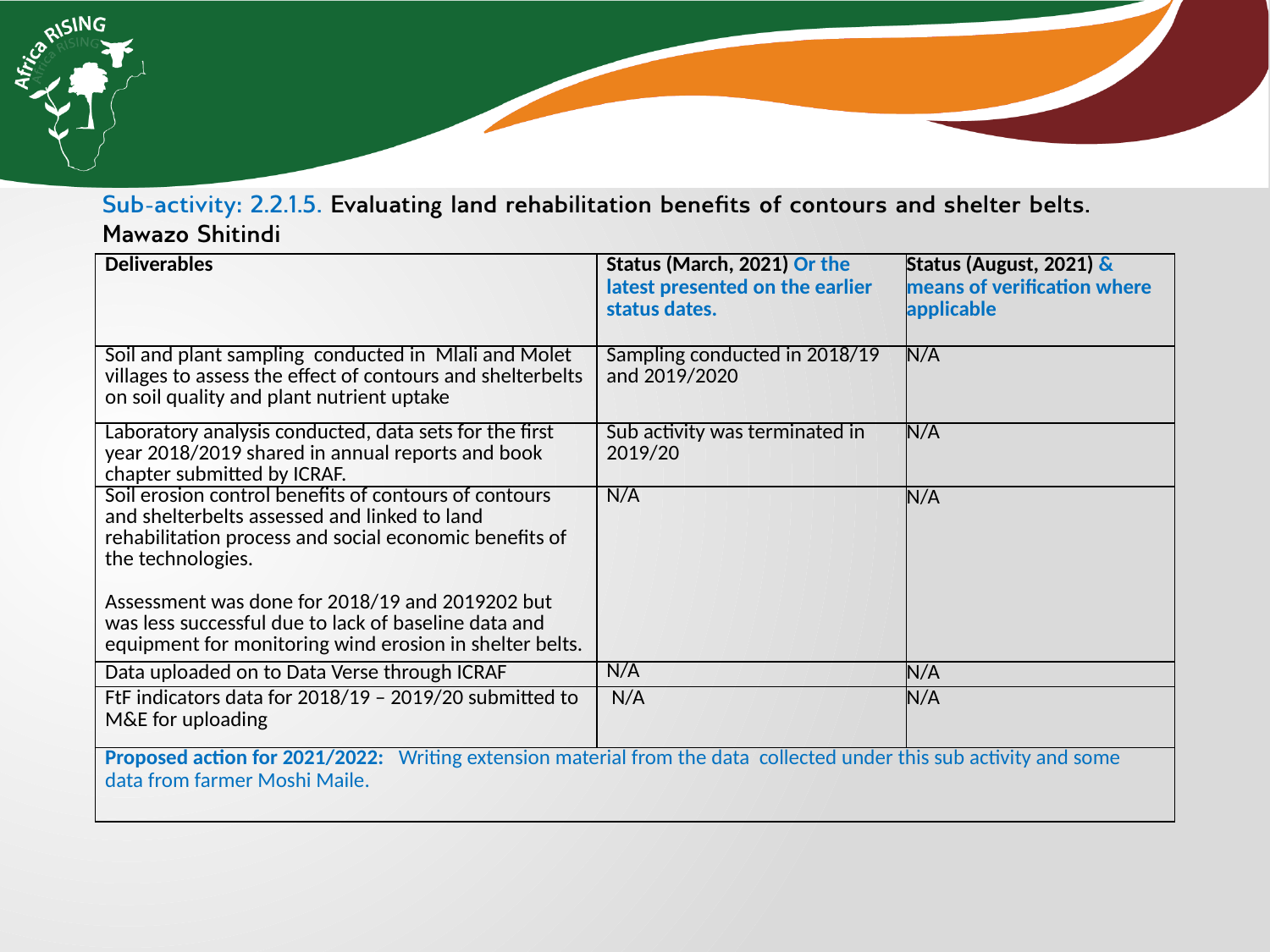

Sub-activity: 2.2.1.5. Evaluating land rehabilitation benefits of contours and shelter belts. Mawazo Shitindi

| Deliverables | Status (March, 2021) Or the latest presented on the earlier status dates. | Status (August, 2021) & means of verification where applicable |
| --- | --- | --- |
| Soil and plant sampling conducted in Mlali and Molet villages to assess the effect of contours and shelterbelts on soil quality and plant nutrient uptake | Sampling conducted in 2018/19 and 2019/2020 | N/A |
| Laboratory analysis conducted, data sets for the first year 2018/2019 shared in annual reports and book chapter submitted by ICRAF. | Sub activity was terminated in 2019/20 | N/A |
| Soil erosion control benefits of contours of contours and shelterbelts assessed and linked to land rehabilitation process and social economic benefits of the technologies. Assessment was done for 2018/19 and 2019202 but was less successful due to lack of baseline data and equipment for monitoring wind erosion in shelter belts. | N/A | N/A |
| Data uploaded on to Data Verse through ICRAF | N/A | N/A |
| FtF indicators data for 2018/19 – 2019/20 submitted to M&E for uploading | N/A | N/A |
| Proposed action for 2021/2022: Writing extension material from the data collected under this sub activity and some data from farmer Moshi Maile. |  |  |